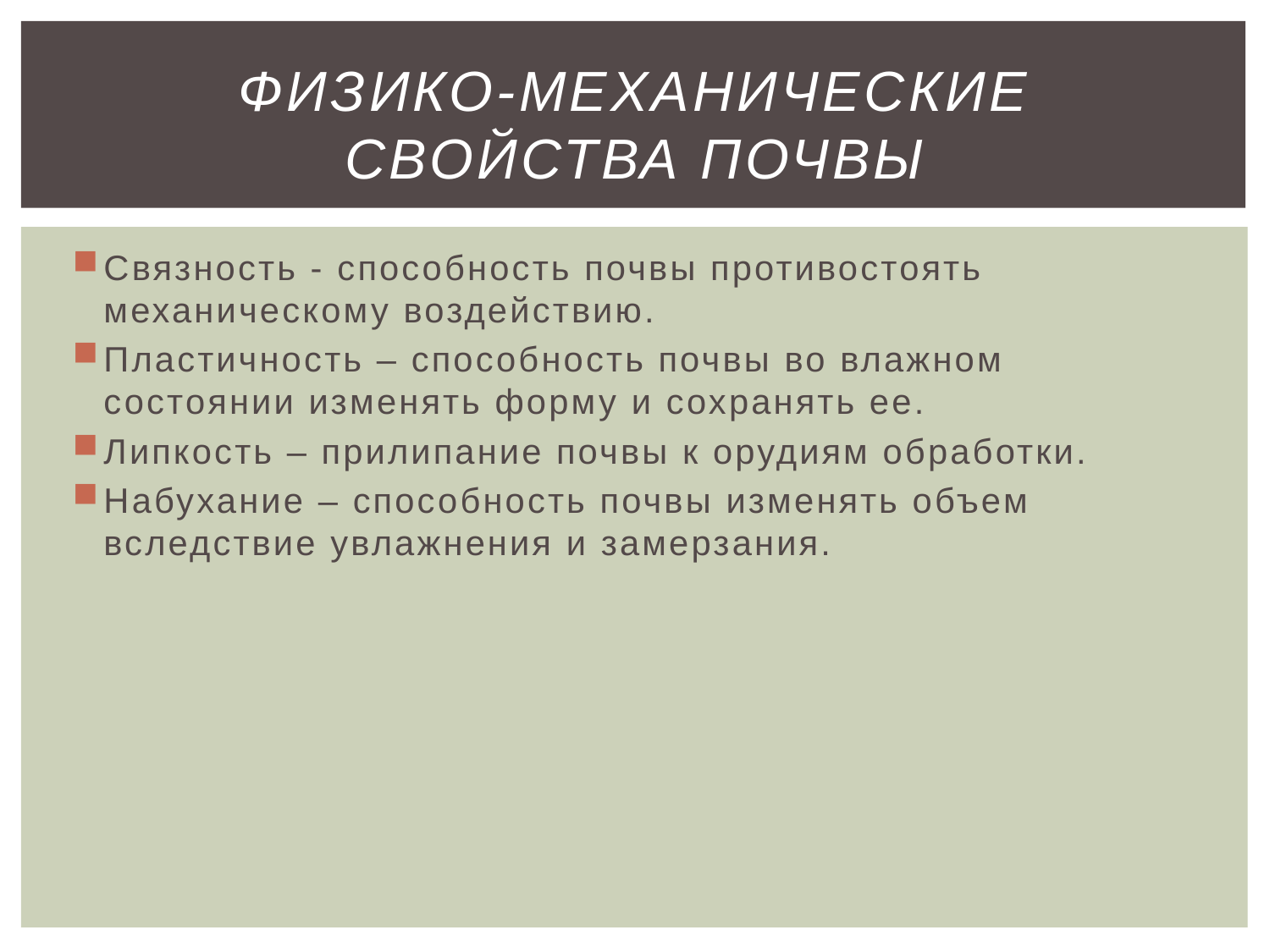

# физико-механические свойства почвы
Связность - способность почвы противостоять механическому воздействию.
Пластичность – способность почвы во влажном состоянии изменять форму и сохранять ее.
Липкость – прилипание почвы к орудиям обработки.
Набухание – способность почвы изменять объем вследствие увлажнения и замерзания.